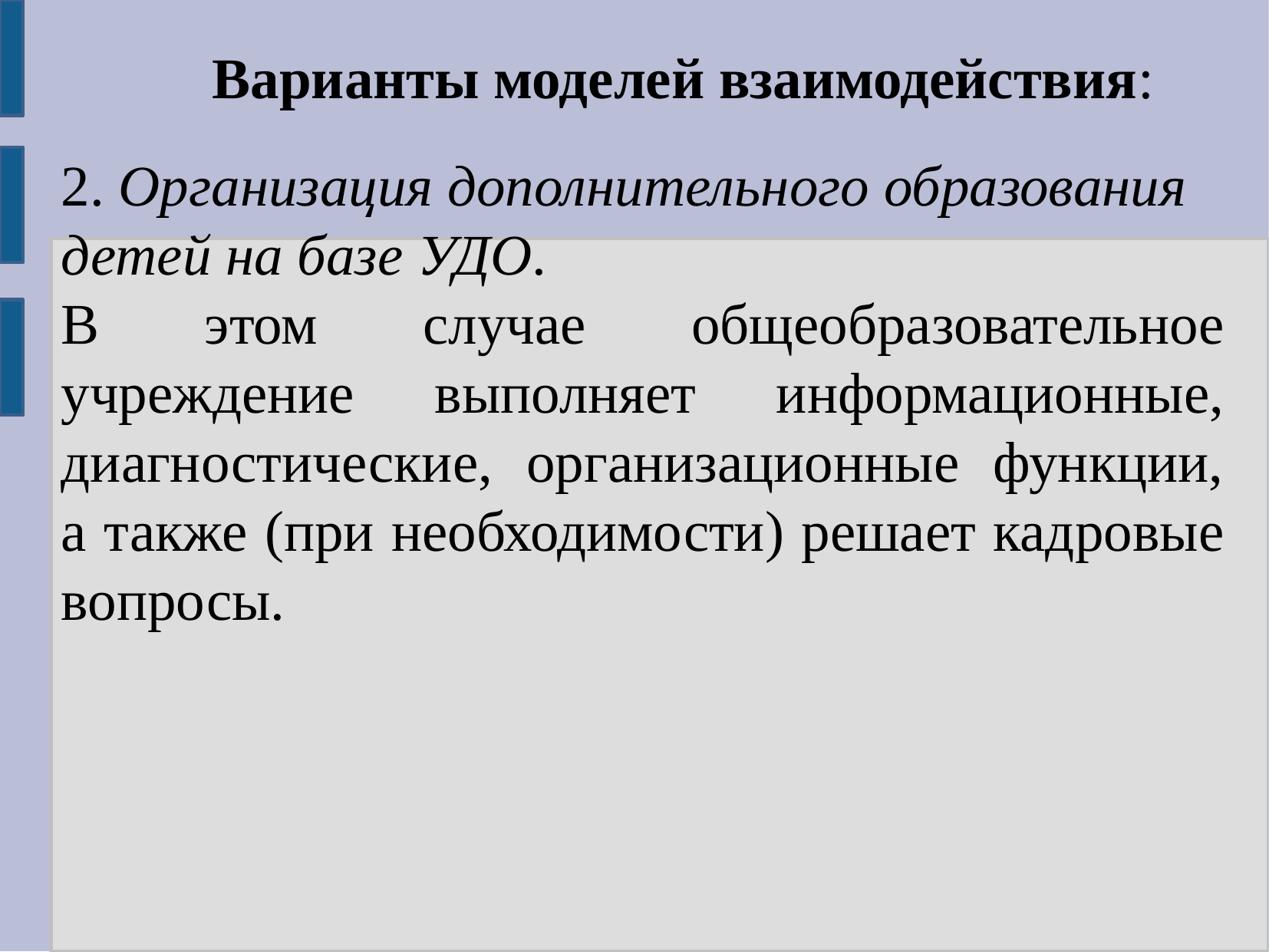

Варианты моделей взаимодействия:
2. Организация дополнительного образования детей на базе УДО.
В этом случае общеобразовательное учреждение выполняет информационные, диагностические, организационные функции, а также (при необходимости) решает кадровые вопросы.